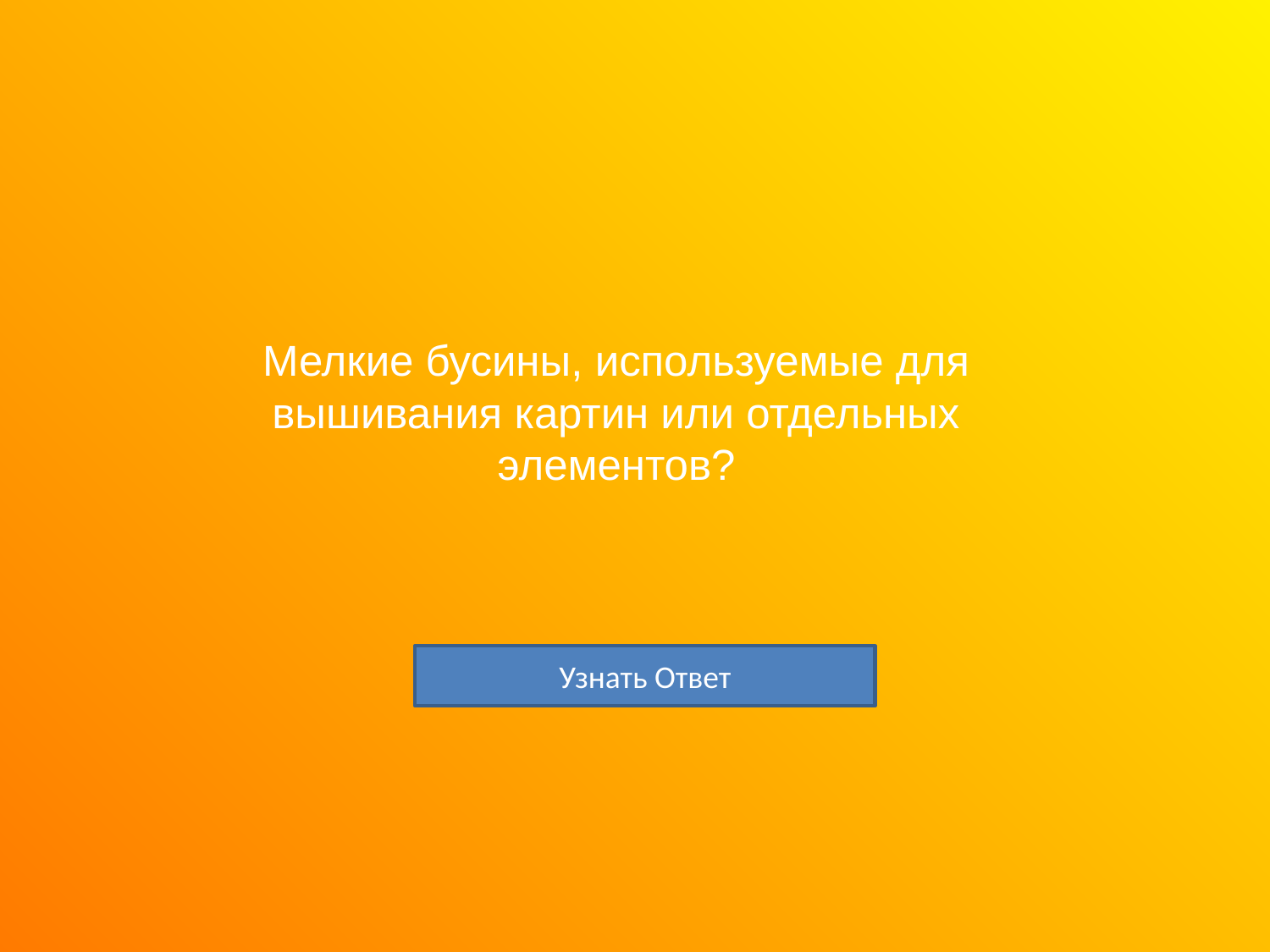

# Мелкие бусины, используемые для вышивания картин или отдельных элементов?